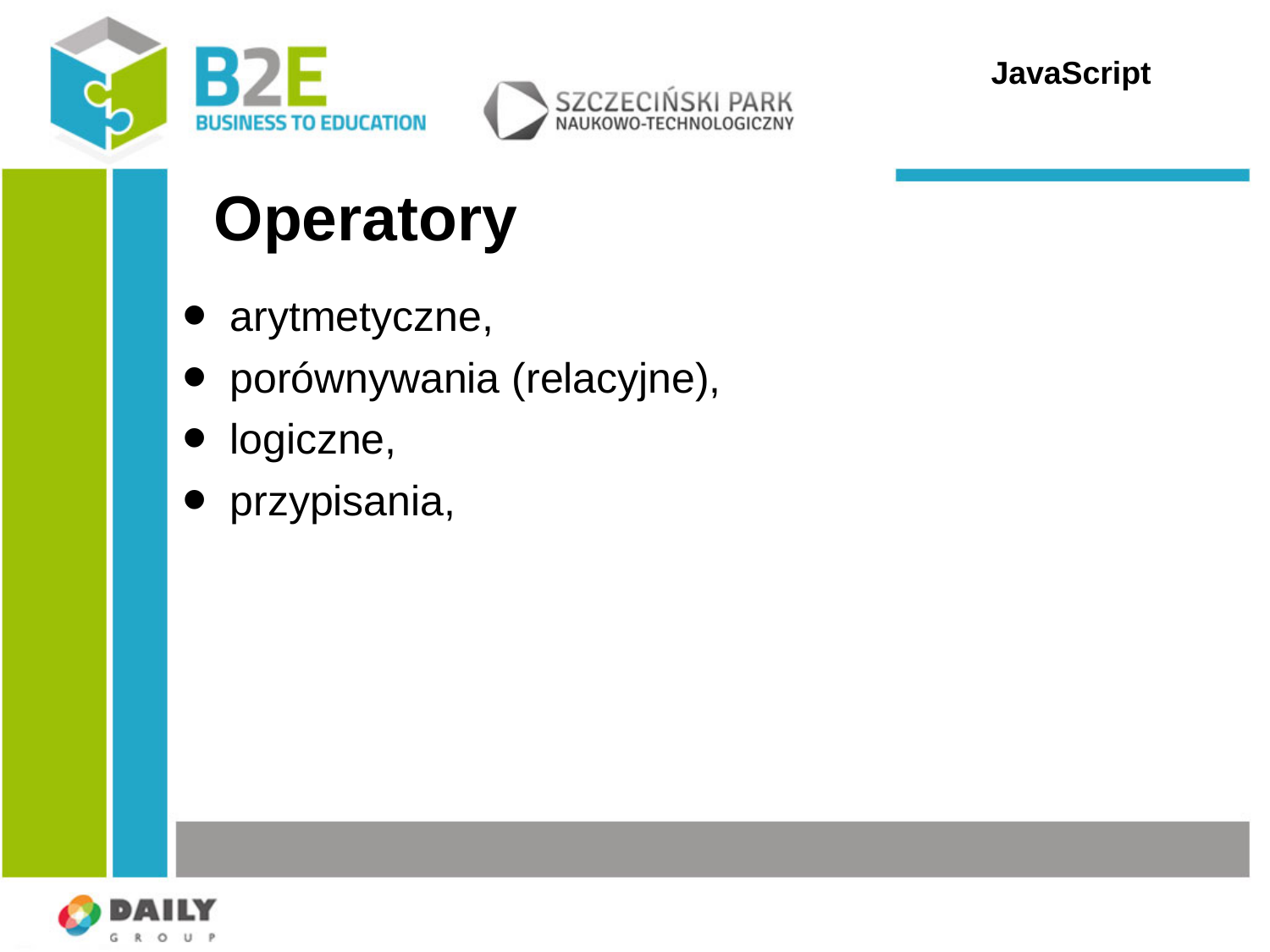

JavaScript
Operatory
arytmetyczne,
porównywania (relacyjne),
logiczne,
przypisania,